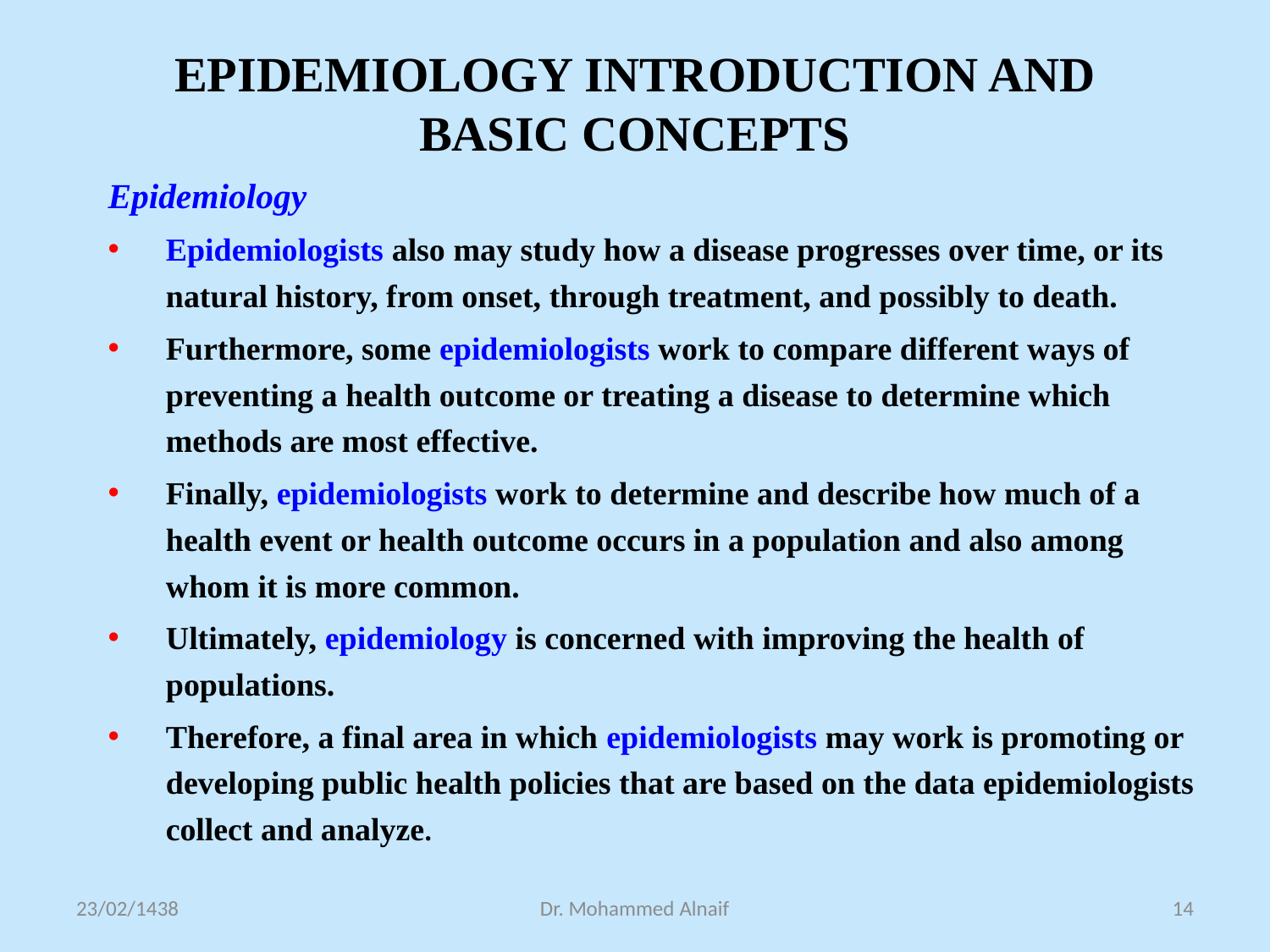

# EPIDEMIOLOGY INTRODUCTION AND BASIC CONCEPTS
Epidemiology
Epidemiologists also may study how a disease progresses over time, or its natural history, from onset, through treatment, and possibly to death.
Furthermore, some epidemiologists work to compare different ways of preventing a health outcome or treating a disease to determine which methods are most effective.
Finally, epidemiologists work to determine and describe how much of a health event or health outcome occurs in a population and also among whom it is more common.
Ultimately, epidemiology is concerned with improving the health of populations.
Therefore, a final area in which epidemiologists may work is promoting or developing public health policies that are based on the data epidemiologists collect and analyze.
23/02/1438
Dr. Mohammed Alnaif
14